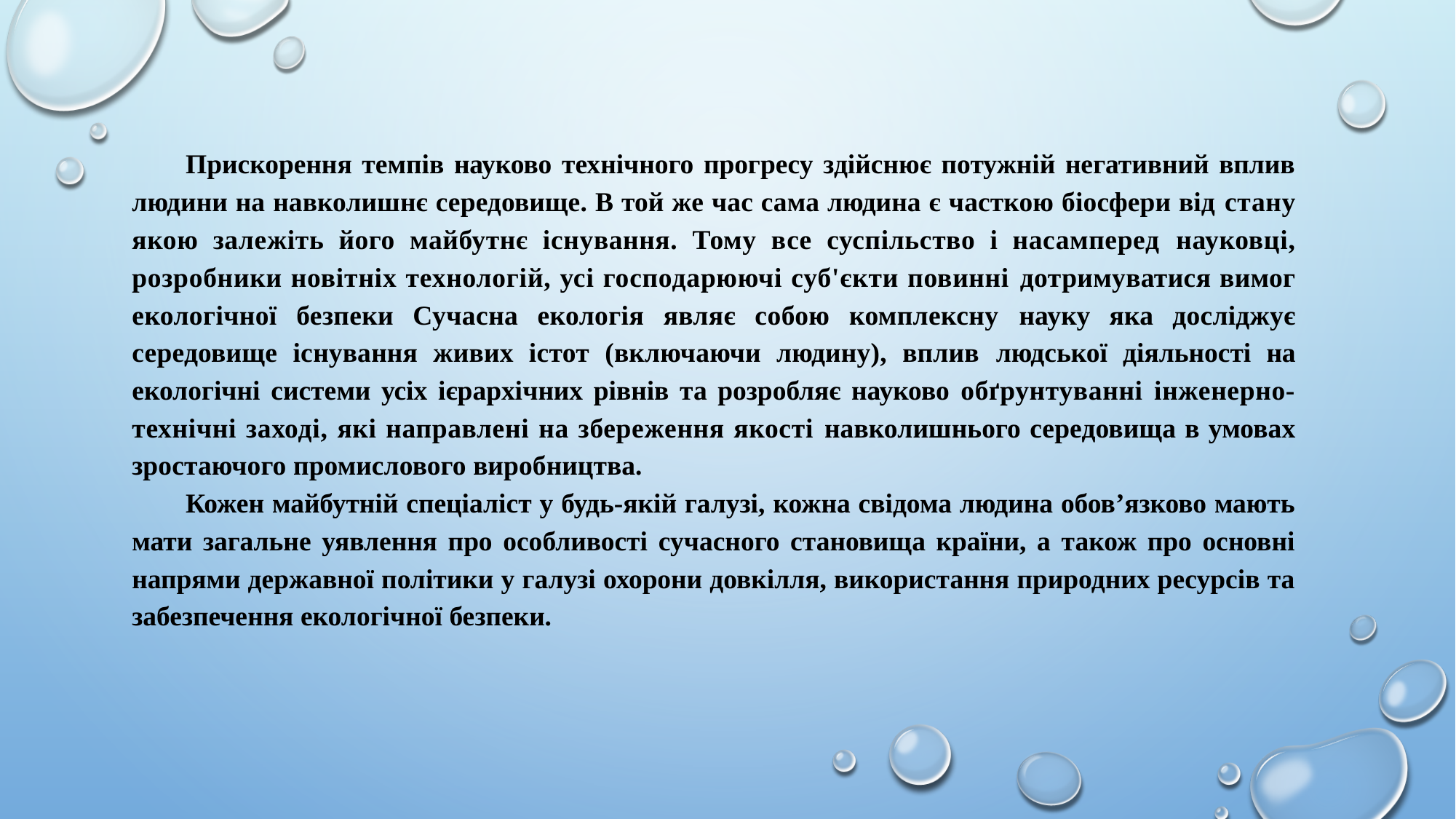

Прискорення темпів науково технічного прогресу здійснює потужній негативний вплив людини на навколишнє середовище. В той же час сама людина є часткою біосфери від стану якою залежіть його майбутнє існування. Тому все суспільство і насамперед науковці, розробники новітніх технологій, усі господарюючі суб'єкти повинні дотримуватися вимог екологічної безпеки Сучасна екологія являє собою комплексну науку яка досліджує середовище існування живих істот (включаючи людину), вплив людської діяльності на екологічні системи усіх ієрархічних рівнів та розробляє науково обґрунтуванні інженерно-технічні заході, які направлені на збереження якості навколишнього середовища в умовах зростаючого промислового виробництва.
Кожен майбутній спеціаліст у будь-якій галузі, кожна свідома людина обов’язково мають мати загальне уявлення про особливості сучасного становища країни, а також про основні напрями державної політики у галузі охорони довкілля, використання природних ресурсів та забезпечення екологічної безпеки.